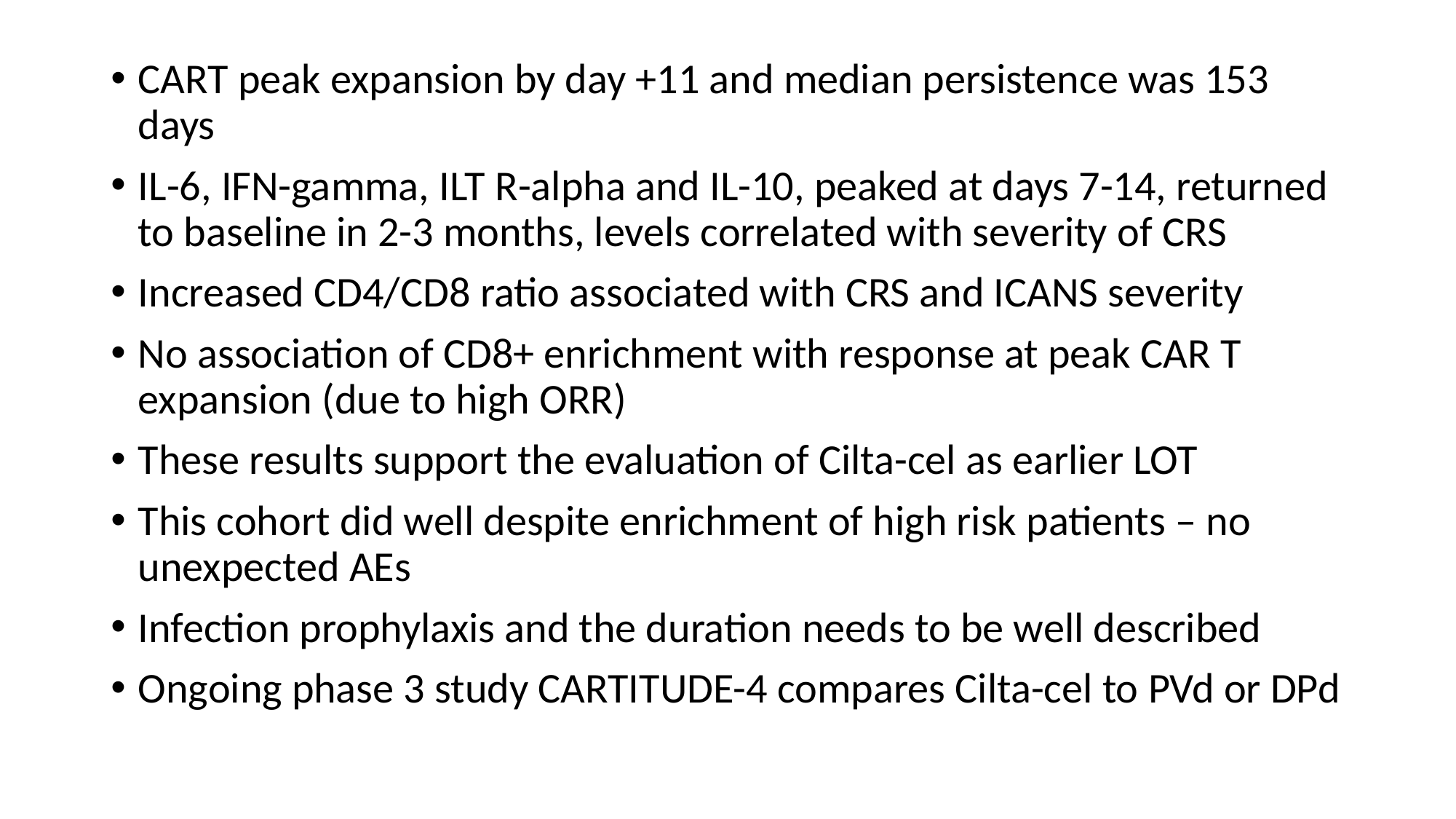

CART peak expansion by day +11 and median persistence was 153 days
IL-6, IFN-gamma, ILT R-alpha and IL-10, peaked at days 7-14, returned to baseline in 2-3 months, levels correlated with severity of CRS
Increased CD4/CD8 ratio associated with CRS and ICANS severity
No association of CD8+ enrichment with response at peak CAR T expansion (due to high ORR)
These results support the evaluation of Cilta-cel as earlier LOT
This cohort did well despite enrichment of high risk patients – no unexpected AEs
Infection prophylaxis and the duration needs to be well described
Ongoing phase 3 study CARTITUDE-4 compares Cilta-cel to PVd or DPd